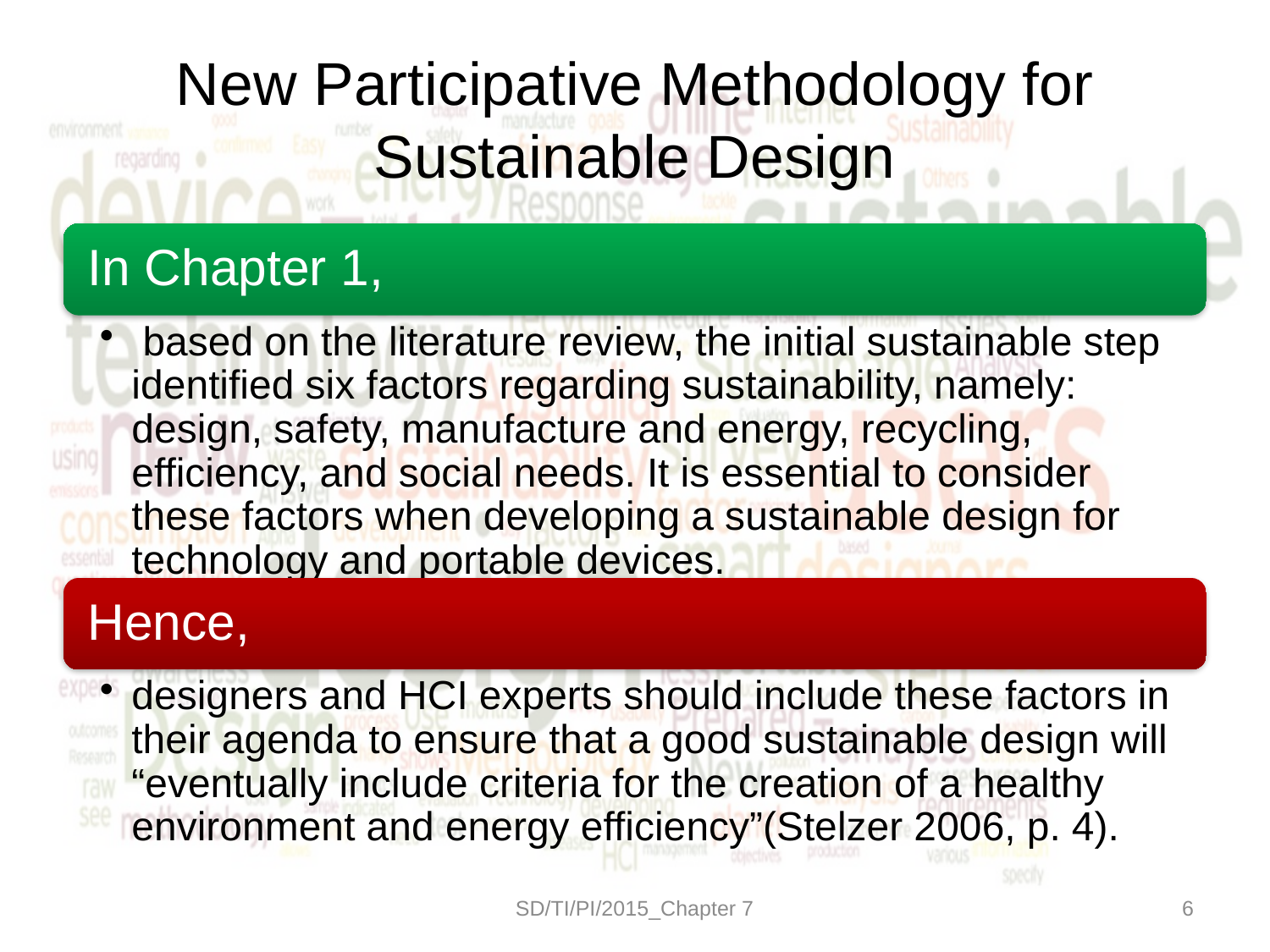

# New Participative Methodology for Sustainable Design
In Chapter 1,
 based on the literature review, the initial sustainable step identified six factors regarding sustainability, namely: design, safety, manufacture and energy, recycling, efficiency, and social needs. It is essential to consider these factors when developing a sustainable design for technology and portable devices.
Hence,
designers and HCI experts should include these factors in their agenda to ensure that a good sustainable design will “eventually include criteria for the creation of a healthy environment and energy efficiency”(Stelzer 2006, p. 4).
SD/TI/PI/2015_Chapter 7
6